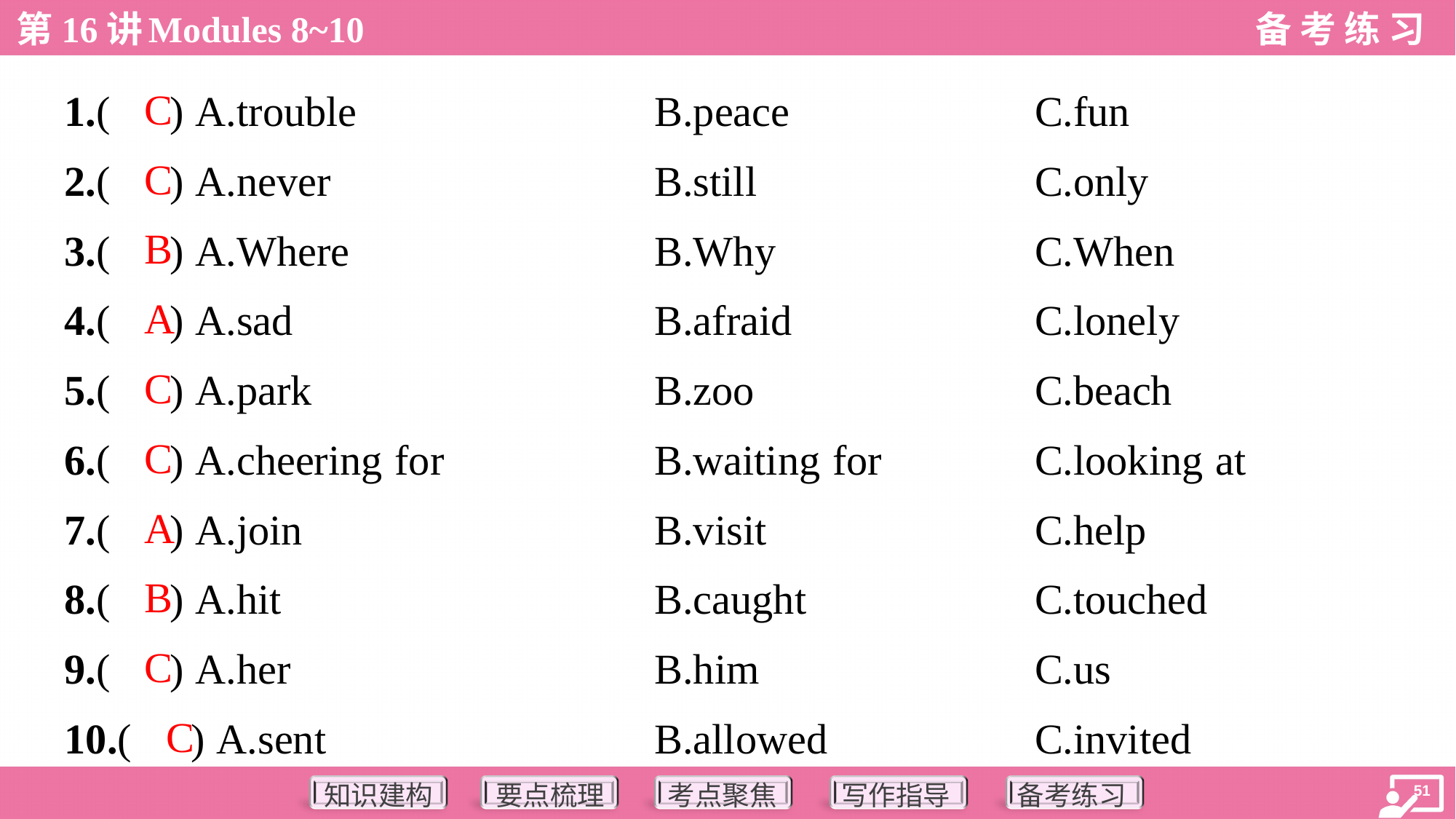

C
1.(     ) A.trouble	B.peace	C.fun
C
2.(     ) A.never	B.still	C.only
B
3.(     ) A.Where	B.Why	C.When
A
4.(     ) A.sad	B.afraid	C.lonely
C
5.(     ) A.park	B.zoo	C.beach
C
6.(     ) A.cheering for	B.waiting for	C.looking at
A
7.(     ) A.join	B.visit	C.help
B
8.(     ) A.hit	B.caught	C.touched
C
9.(     ) A.her	B.him	C.us
C
10.(     ) A.sent	B.allowed	C.invited